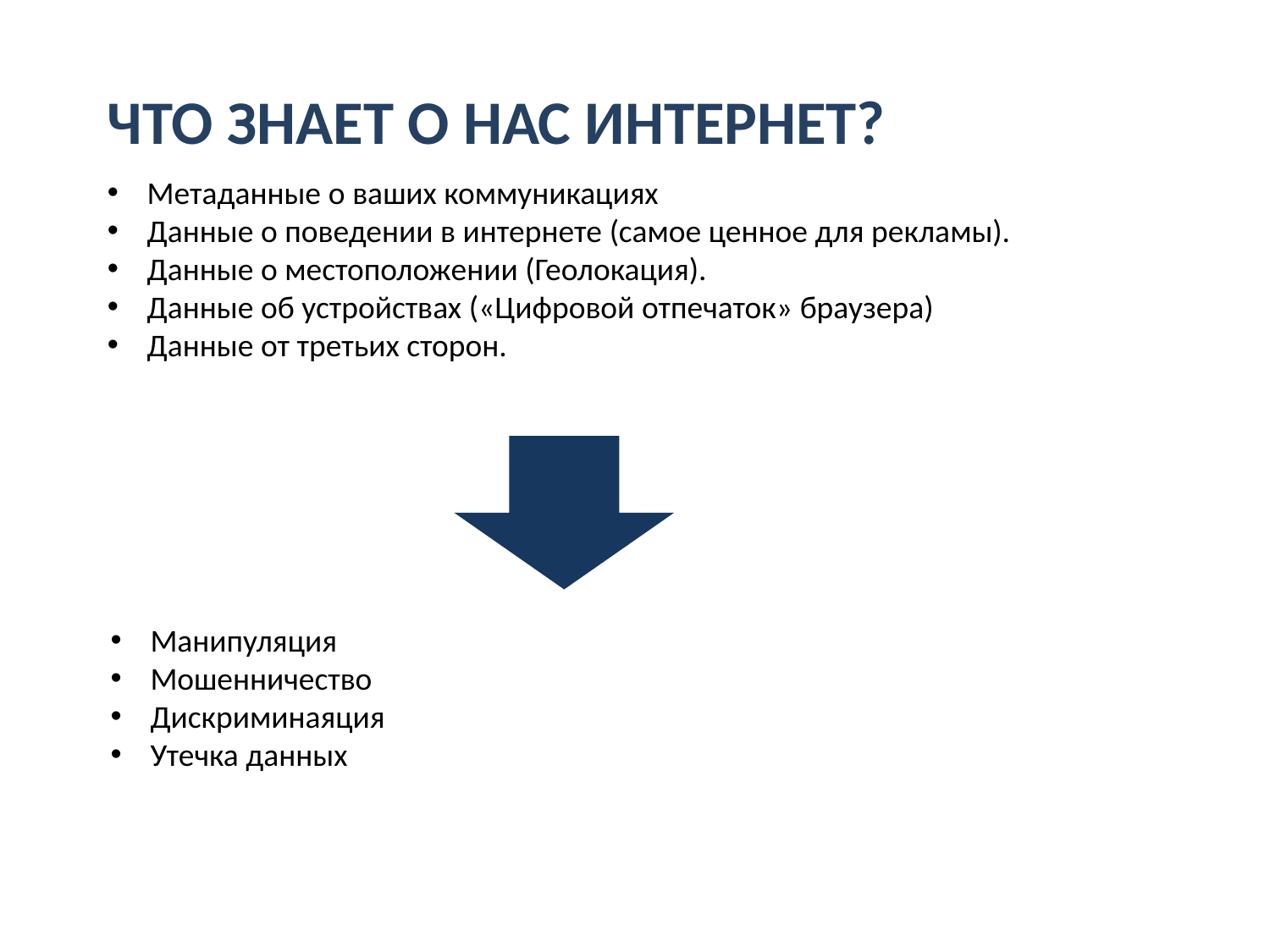

ЧТО ЗНАЕТ О НАС ИНТЕРНЕТ?
Метаданные о ваших коммуникациях
Данные о поведении в интернете (самое ценное для рекламы).
Данные о местоположении (Геолокация).
Данные об устройствах («Цифровой отпечаток» браузера)
Данные от третьих сторон.

Манипуляция
Мошенничество
Дискриминаяция
Утечка данных